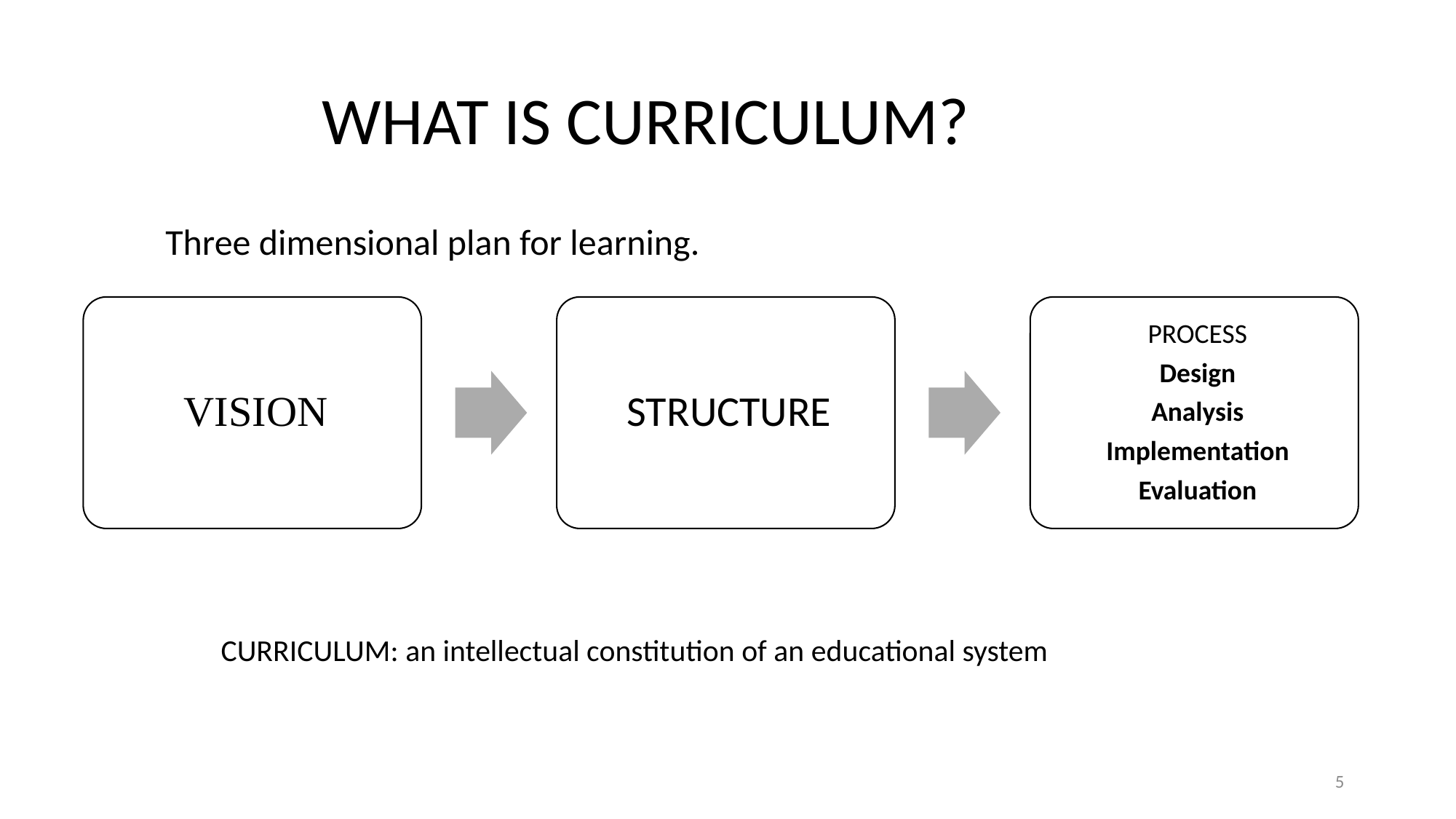

# WHAT IS CURRICULUM?
VISION

STRUCTURE

PROCESS
Design
Analysis
Implementation
Evaluation
Three dimensional plan for learning.

CURRICULUM: an intellectual constitution of an educational system
5